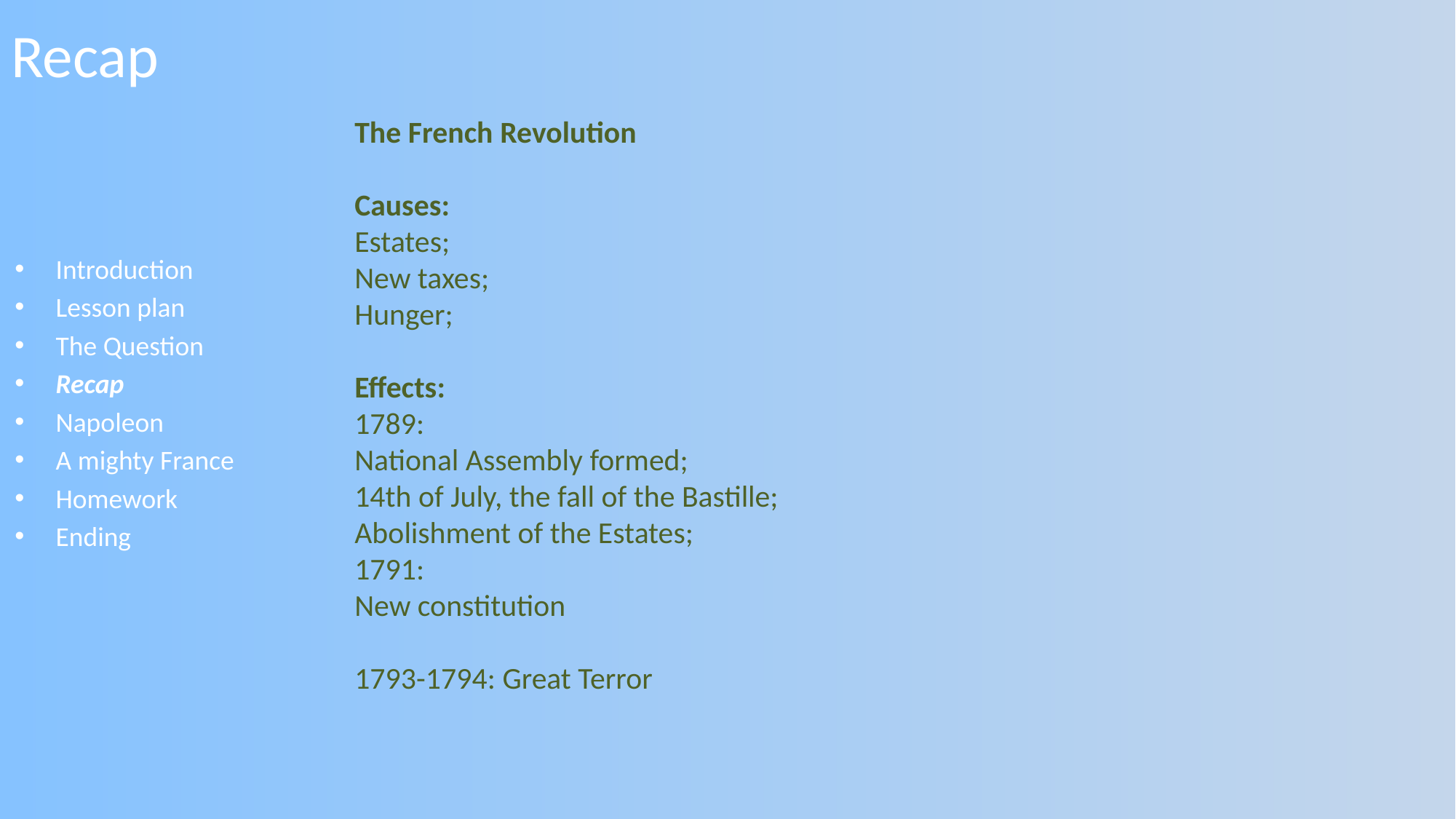

Recap
The French Revolution

Causes:
Estates;
New taxes;
Hunger;

Effects:
1789:
National Assembly formed;
14th of July, the fall of the Bastille;
Abolishment of the Estates;
1791:
New constitution

1793-1794: Great Terror
Introduction
Lesson plan
The Question
Recap
Napoleon
A mighty France
Homework
Ending